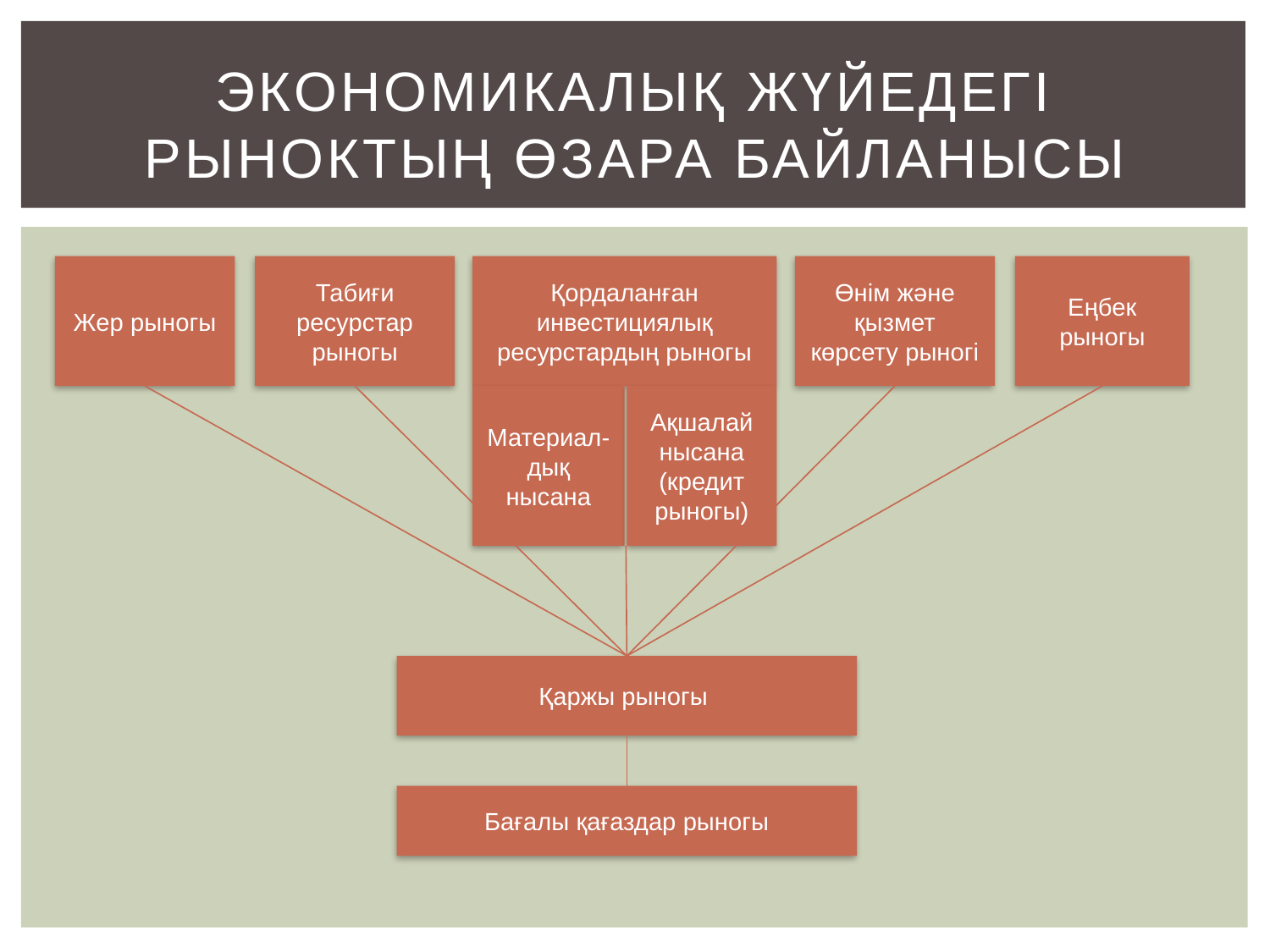

# Экономикалық жүйедегі рыноктың өзара байланысы
Өнім және қызмет көрсету рыногі
Жер рыногы
Табиғи ресурстар рыногы
Қордаланған инвестициялық ресурстардың рыногы
Еңбек рыногы
Материал-дық нысана
Ақшалай нысана (кредит рыногы)
Қаржы рыногы
Бағалы қағаздар рыногы